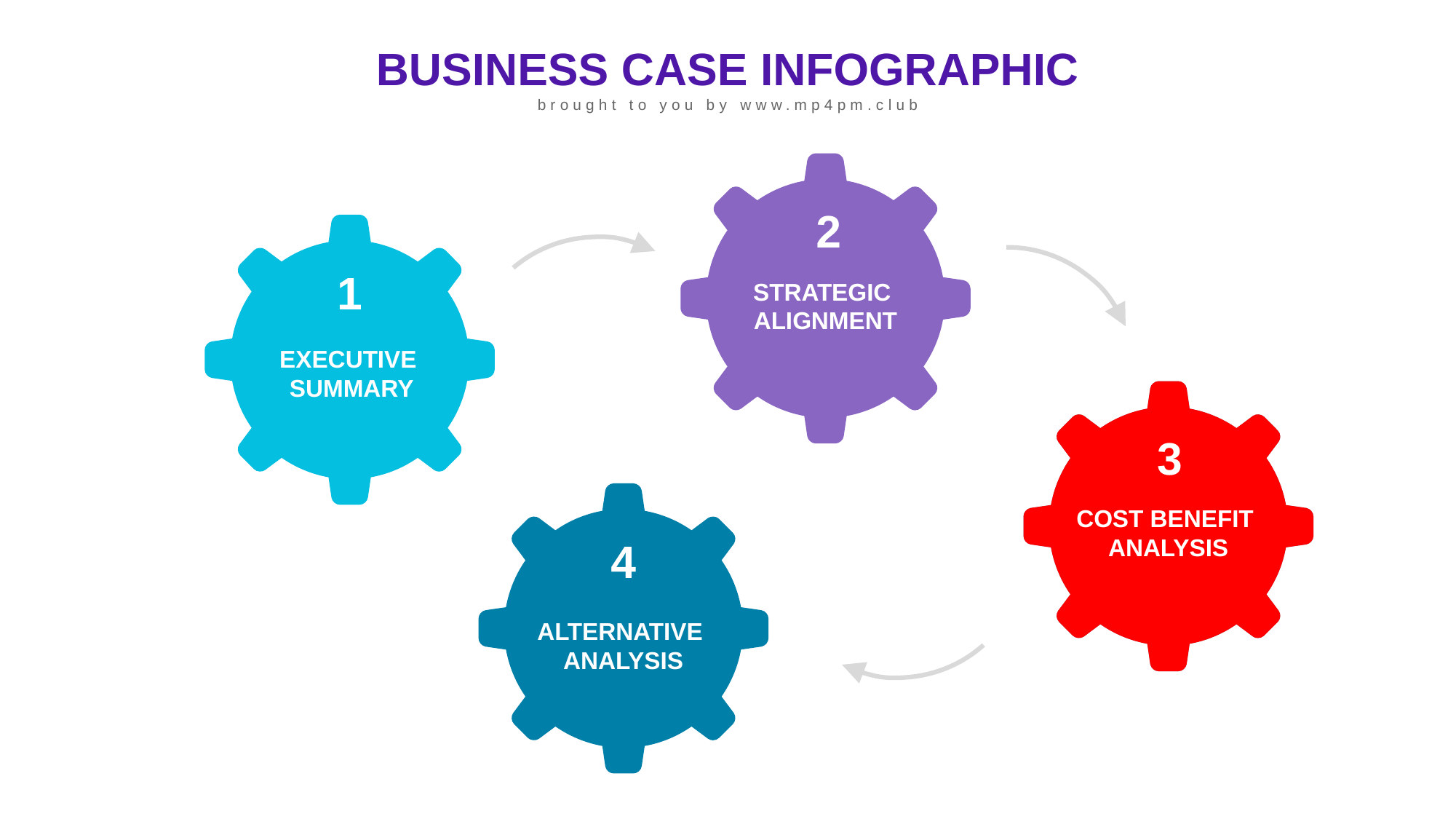

BUSINESS CASE INFOGRAPHIC
brought to you by www.mp4pm.club

2

1

STRATEGIC
ALIGNMENT
EXECUTIVE
SUMMARY

3

COST BENEFIT
ANALYSIS
4
ALTERNATIVE
ANALYSIS